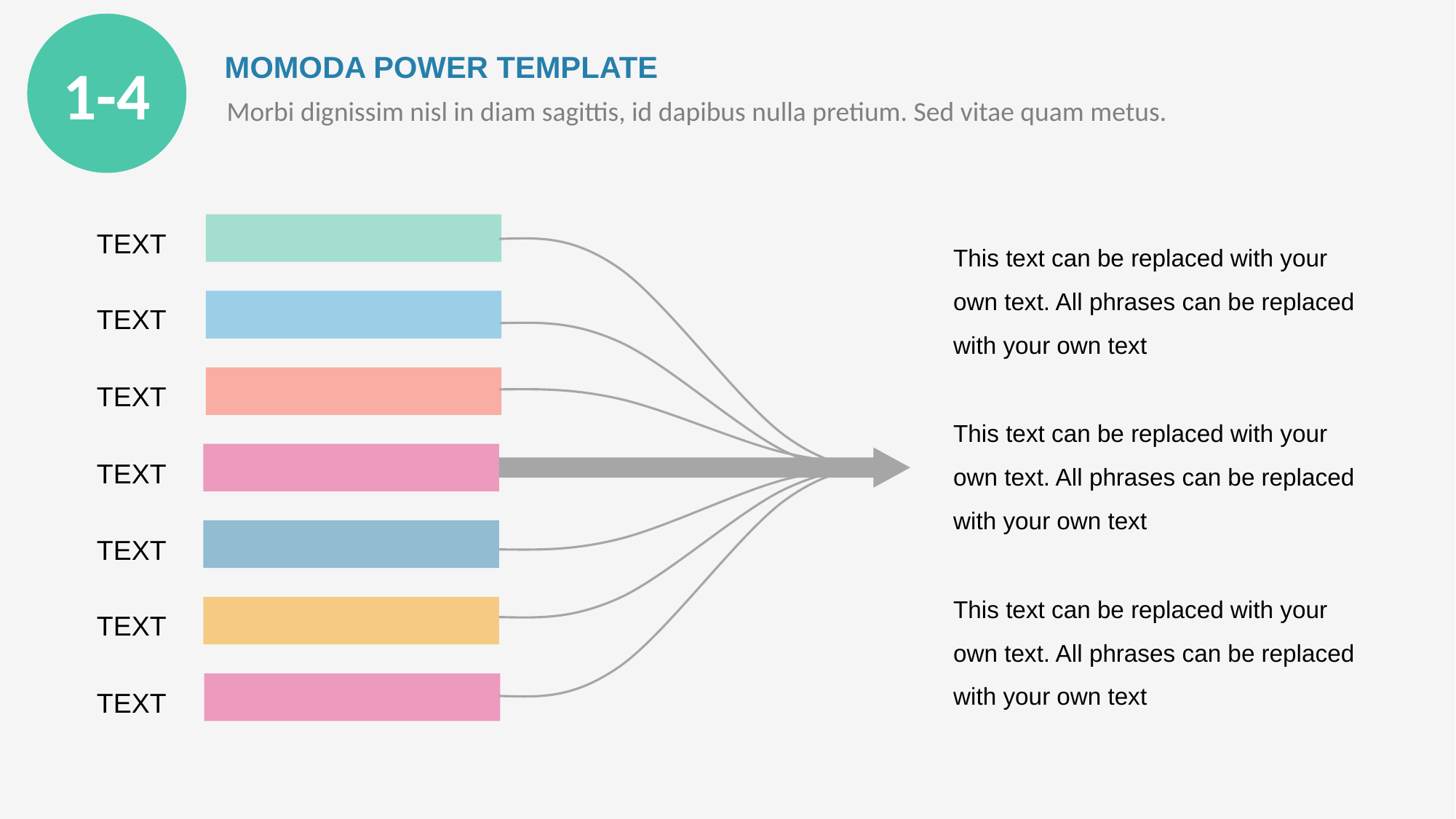

1-4
MOMODA POWER TEMPLATE
Morbi dignissim nisl in diam sagittis, id dapibus nulla pretium. Sed vitae quam metus.

TEXT
This text can be replaced with your own text. All phrases can be replaced with your own text

TEXT

TEXT

This text can be replaced with your own text. All phrases can be replaced with your own text

TEXT

TEXT
This text can be replaced with your own text. All phrases can be replaced with your own text

TEXT

TEXT